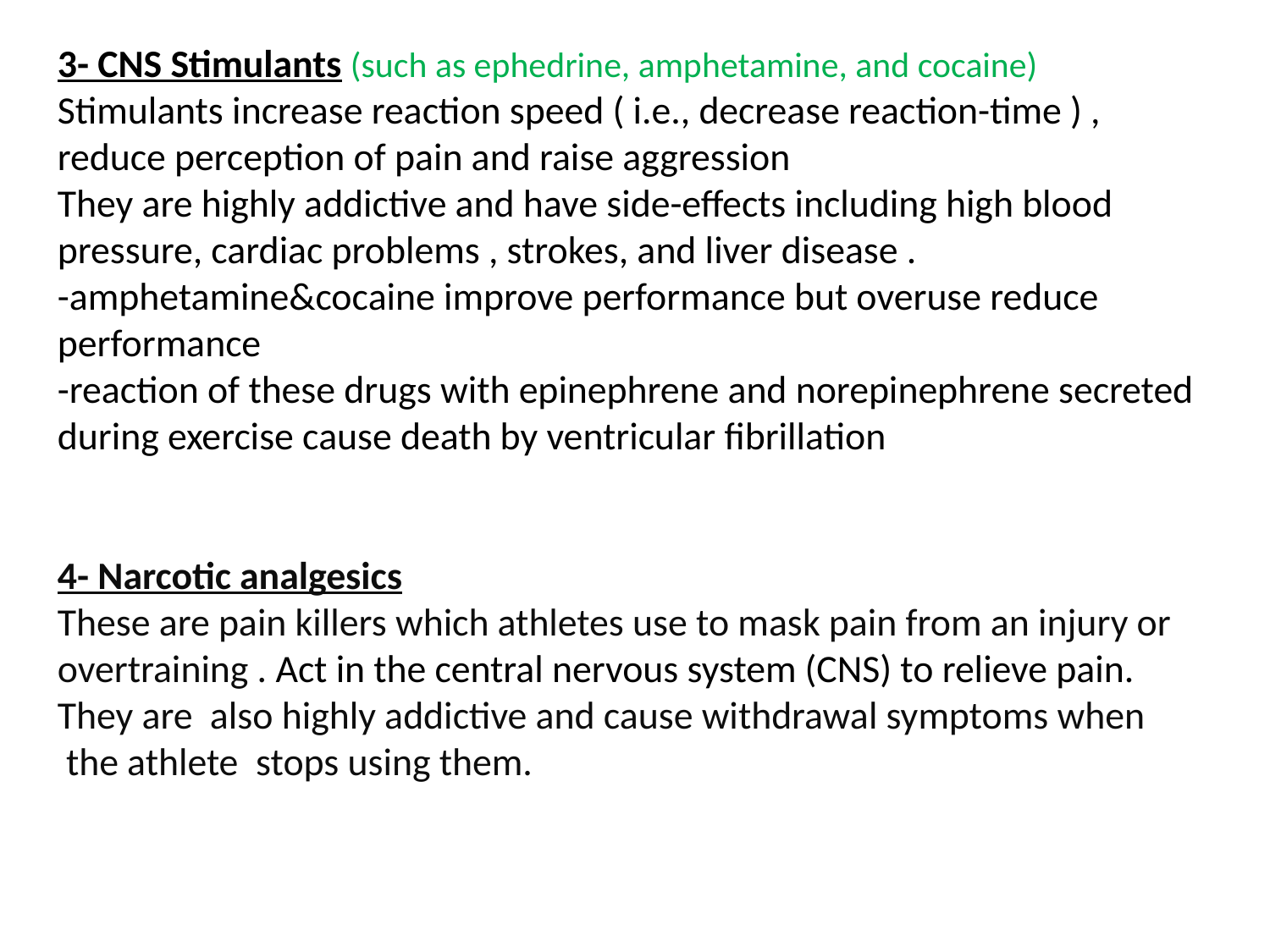

3- CNS Stimulants (such as ephedrine, amphetamine, and cocaine)
Stimulants increase reaction speed ( i.e., decrease reaction-time ) ,
reduce perception of pain and raise aggression
They are highly addictive and have side-effects including high blood pressure, cardiac problems , strokes, and liver disease .
-amphetamine&cocaine improve performance but overuse reduce performance
-reaction of these drugs with epinephrene and norepinephrene secreted during exercise cause death by ventricular fibrillation

4- Narcotic analgesics
These are pain killers which athletes use to mask pain from an injury or overtraining . Act in the central nervous system (CNS) to relieve pain.
They are  also highly addictive and cause withdrawal symptoms when
 the athlete  stops using them.